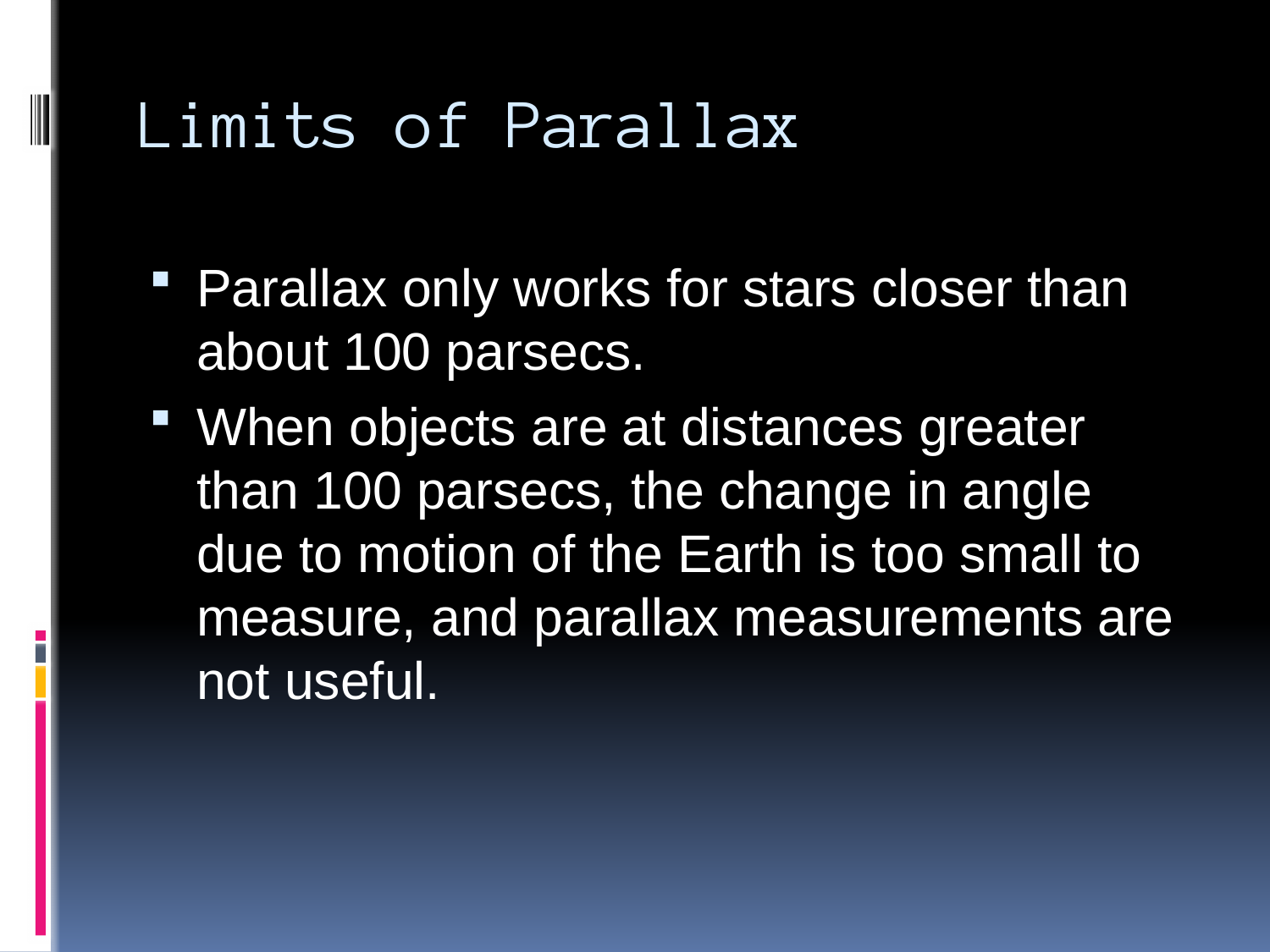

# Limits of Parallax
Parallax only works for stars closer than about 100 parsecs.
When objects are at distances greater than 100 parsecs, the change in angle due to motion of the Earth is too small to measure, and parallax measurements are not useful.